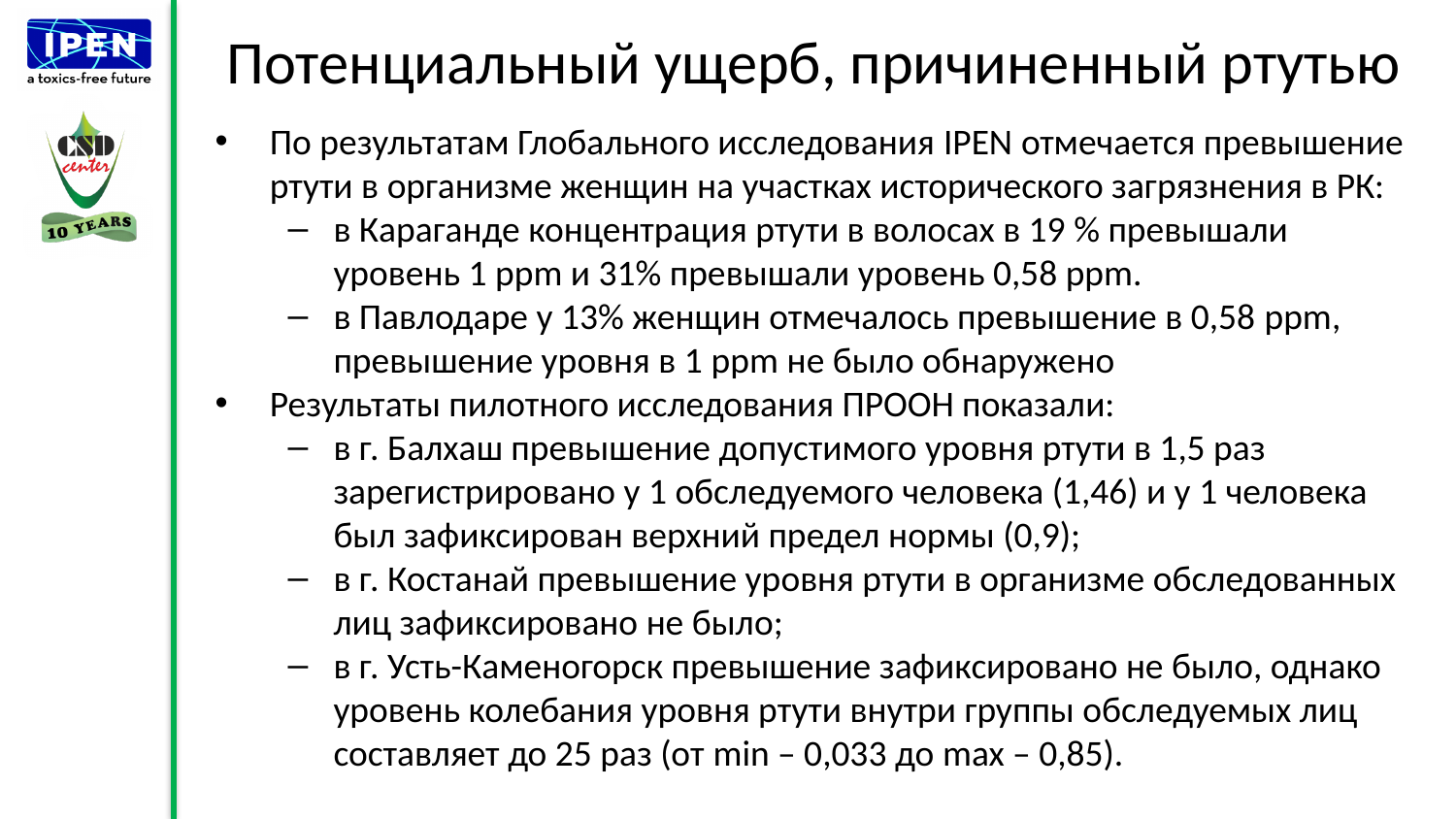

# Потенциальный ущерб, причиненный ртутью
По результатам Глобального исследования IPEN отмечается превышение ртути в организме женщин на участках исторического загрязнения в РК:
в Караганде концентрация ртути в волосах в 19 % превышали уровень 1 ppm и 31% превышали уровень 0,58 ppm.
в Павлодаре у 13% женщин отмечалось превышение в 0,58 ppm, превышение уровня в 1 ppm не было обнаружено
Результаты пилотного исследования ПРООН показали:
в г. Балхаш превышение допустимого уровня ртути в 1,5 раз зарегистрировано у 1 обследуемого человека (1,46) и у 1 человека был зафиксирован верхний предел нормы (0,9);
в г. Костанай превышение уровня ртути в организме обследованных лиц зафиксировано не было;
в г. Усть-Каменогорск превышение зафиксировано не было, однако уровень колебания уровня ртути внутри группы обследуемых лиц составляет до 25 раз (от min – 0,033 до max – 0,85).